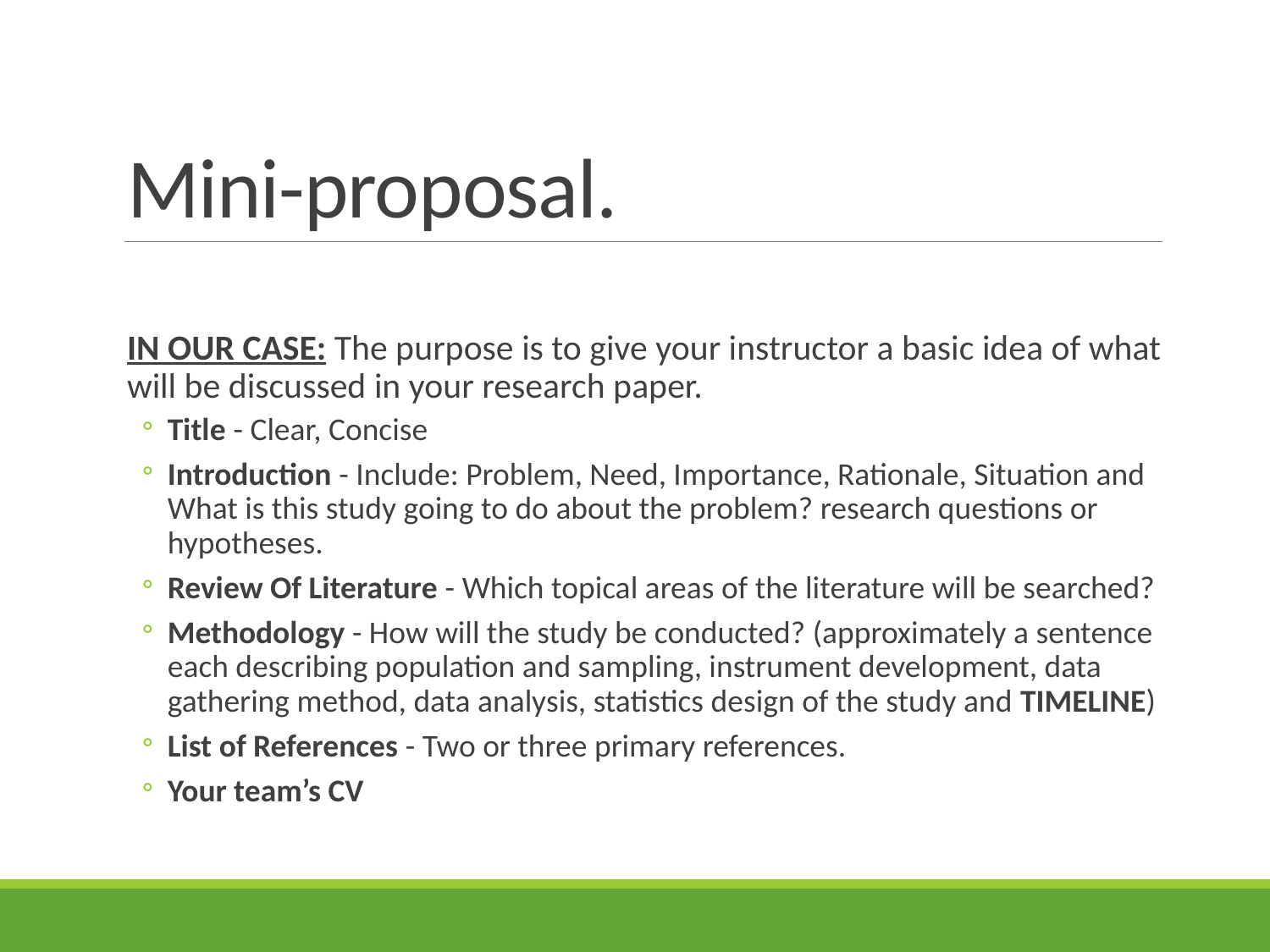

# Mini-proposal.

IN OUR CASE: The purpose is to give your instructor a basic idea of what will be discussed in your research paper.
Title - Clear, Concise
Introduction - Include: Problem, Need, Importance, Rationale, Situation and What is this study going to do about the problem? research questions or hypotheses.
Review Of Literature - Which topical areas of the literature will be searched?
Methodology - How will the study be conducted? (approximately a sentence each describing population and sampling, instrument development, data gathering method, data analysis, statistics design of the study and TIMELINE)
List of References - Two or three primary references.
Your team’s CV